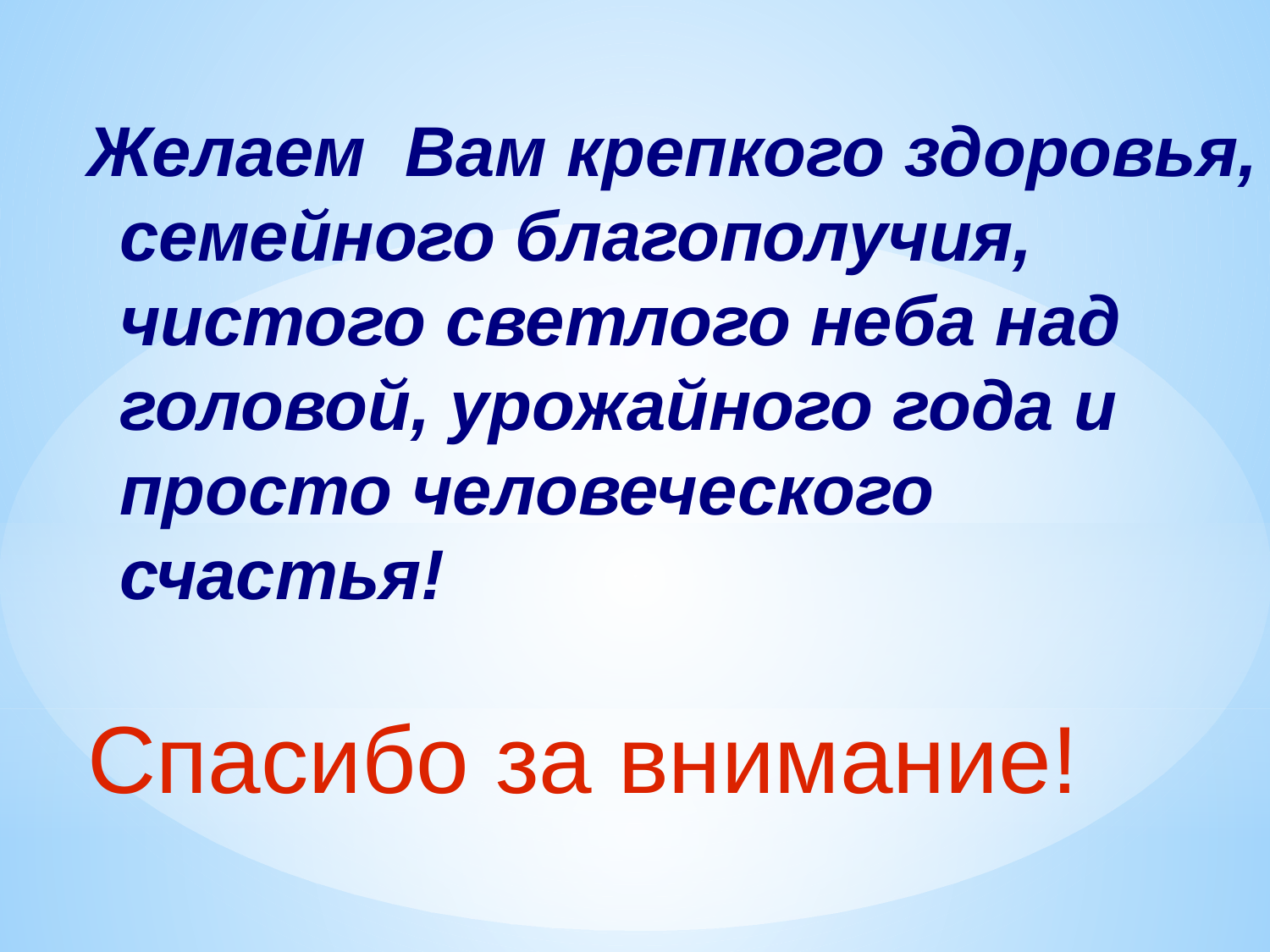

Желаем  Вам крепкого здоровья, семейного благополучия, чистого светлого неба над головой, урожайного года и просто человеческого счастья!

Спасибо за внимание!